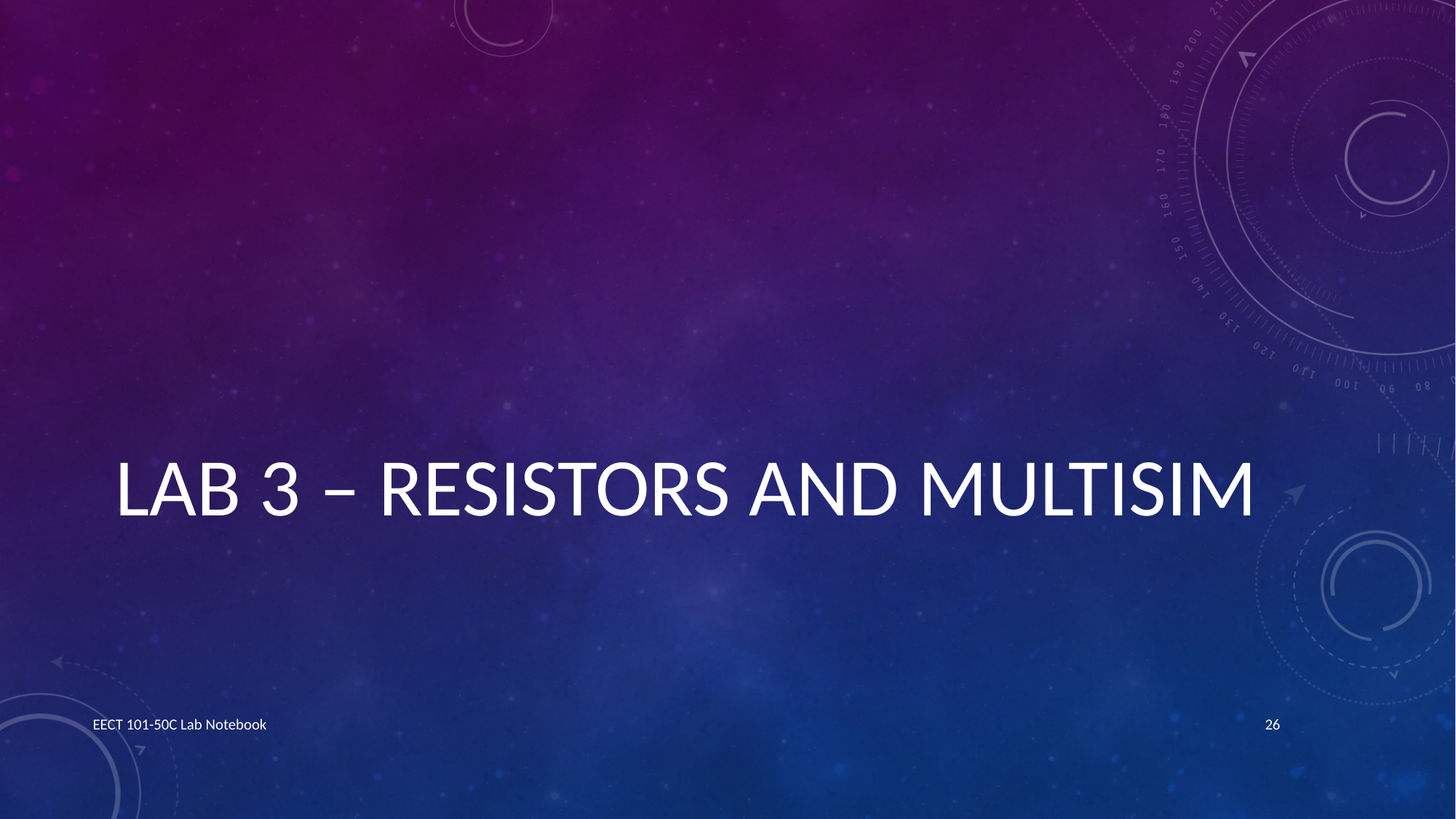

# Lab 3 – Resistors and Multisim
EECT 101-50C Lab Notebook
26